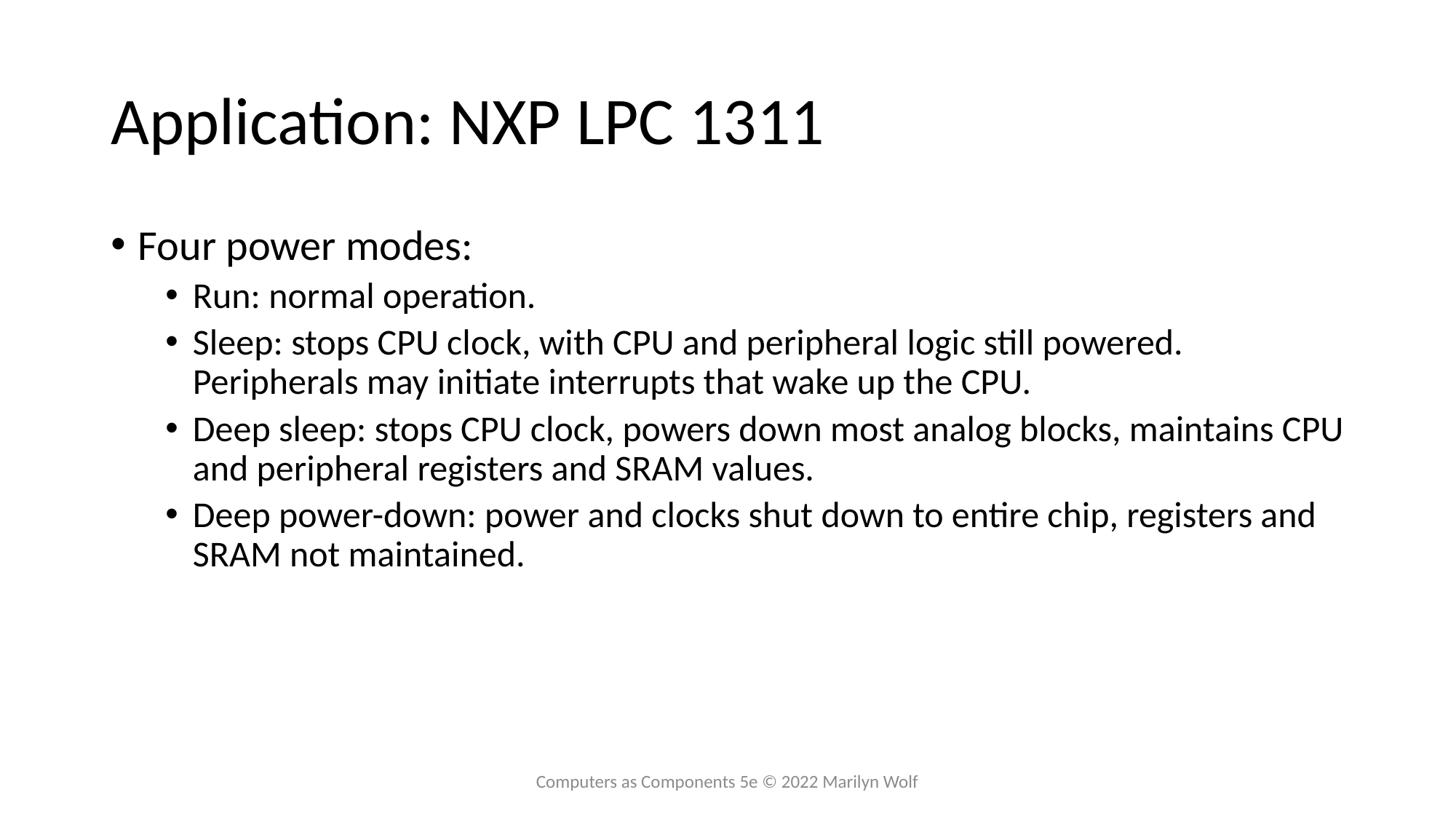

# Application: NXP LPC 1311
Four power modes:
Run: normal operation.
Sleep: stops CPU clock, with CPU and peripheral logic still powered. Peripherals may initiate interrupts that wake up the CPU.
Deep sleep: stops CPU clock, powers down most analog blocks, maintains CPU and peripheral registers and SRAM values.
Deep power-down: power and clocks shut down to entire chip, registers and SRAM not maintained.
Computers as Components 5e © 2022 Marilyn Wolf